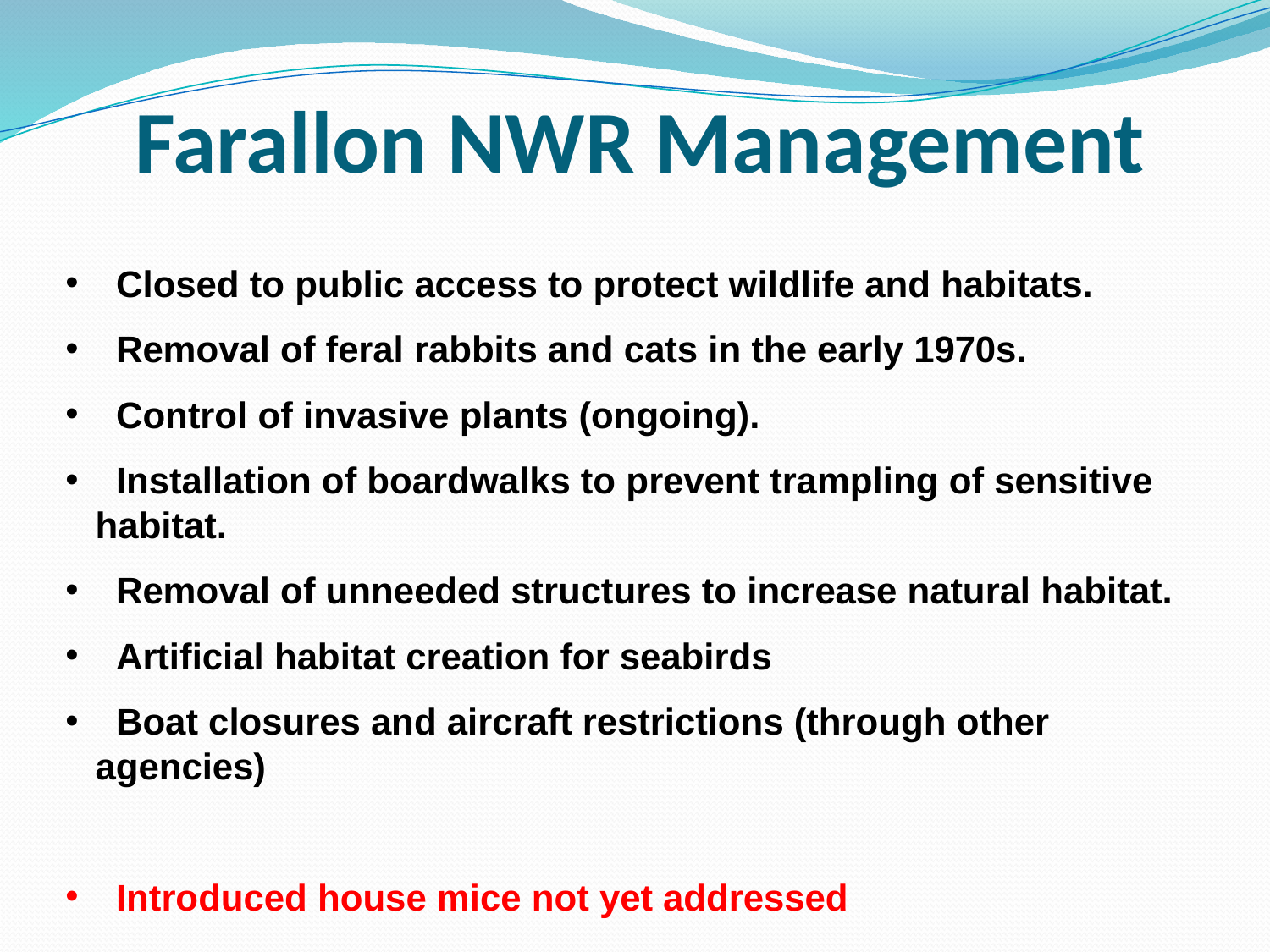

# Farallon NWR Management
  Closed to public access to protect wildlife and habitats.
  Removal of feral rabbits and cats in the early 1970s.
  Control of invasive plants (ongoing).
  Installation of boardwalks to prevent trampling of sensitive     habitat.
  Removal of unneeded structures to increase natural habitat.
  Artificial habitat creation for seabirds
  Boat closures and aircraft restrictions (through other agencies)

  Introduced house mice not yet addressed